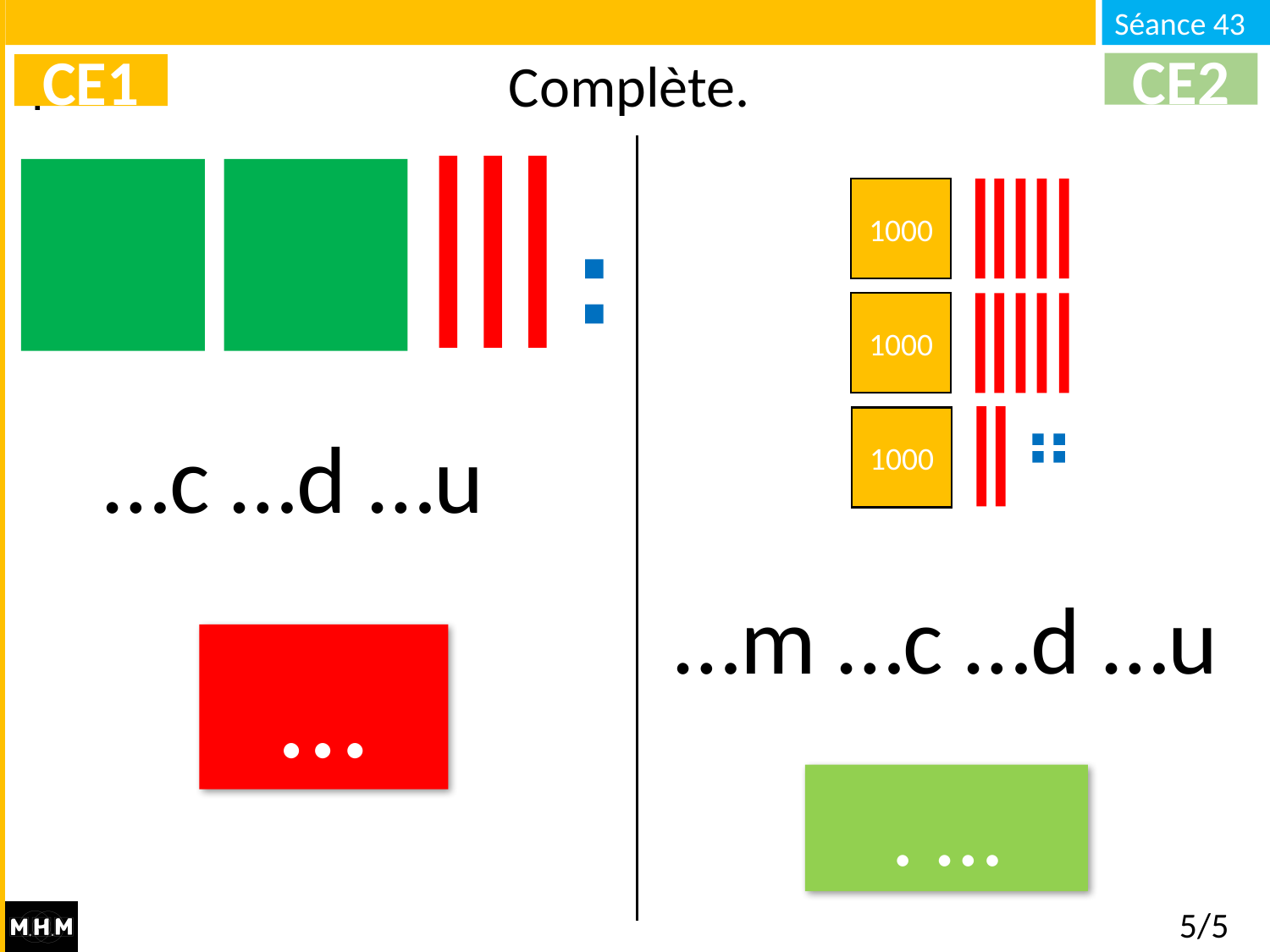

# Complète.
CE2
CE1

1000

1000

1000
…c …d …u

…m …c …d …u
…
. …
5/5